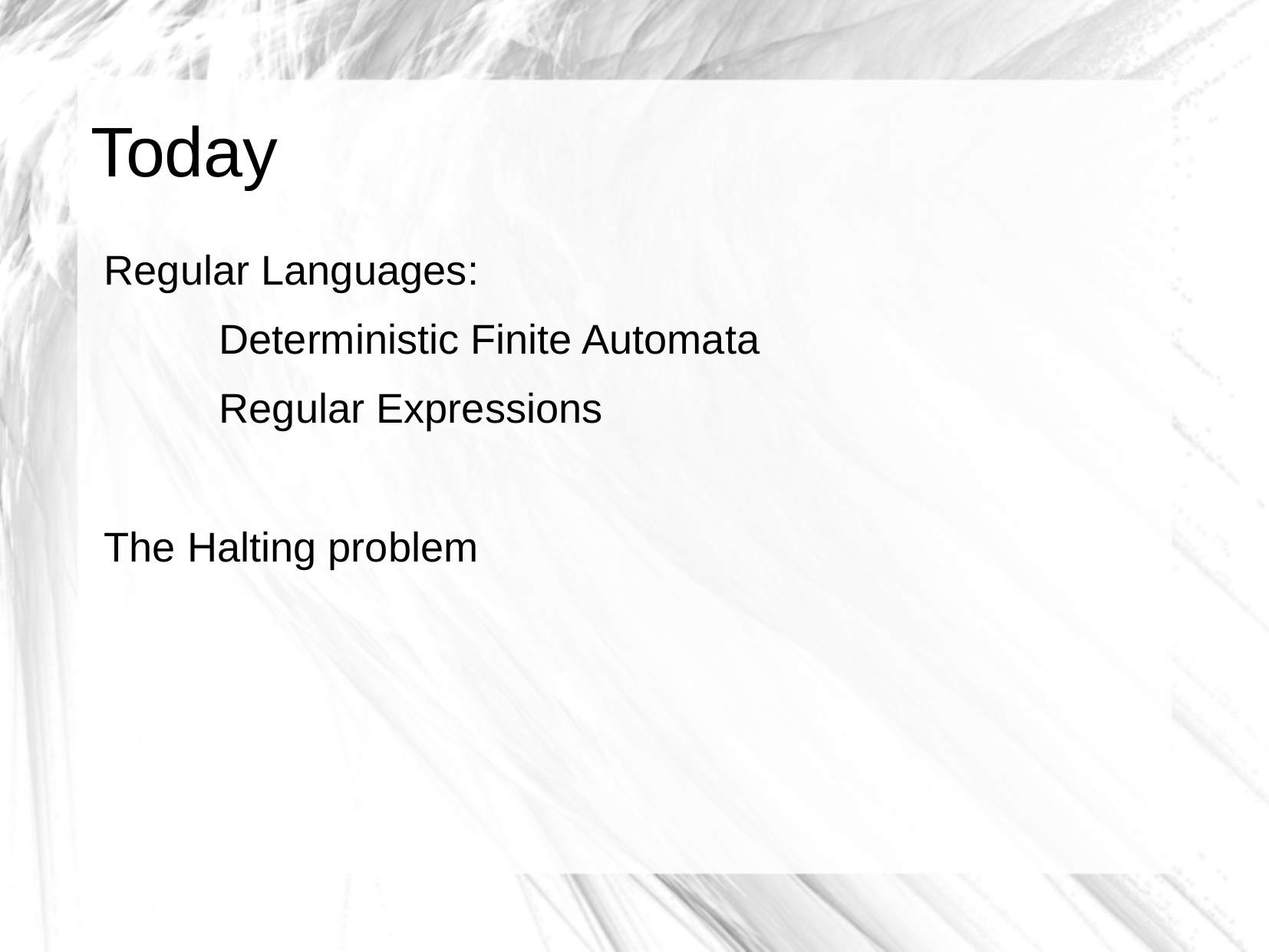

# Today
Regular Languages:
	Deterministic Finite Automata
	Regular Expressions

The Halting problem